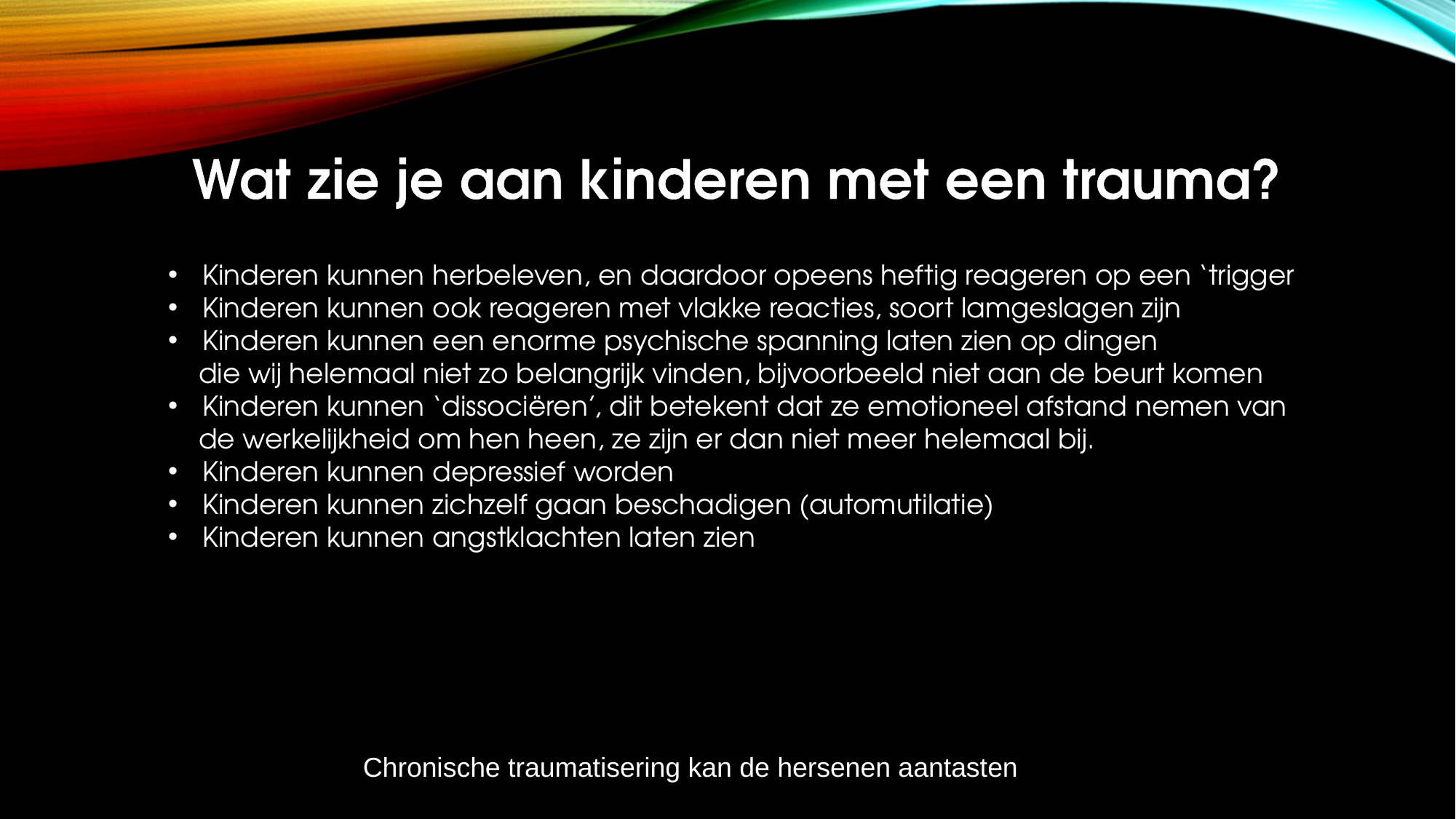

Wat zie je aan kinderen met een trauma?
Kinderen kunnen herbeleven, en daardoor opeens heftig reageren op een ‘trigger
Kinderen kunnen ook reageren met vlakke reacties, soort lamgeslagen zijn
Kinderen kunnen een enorme psychische spanning laten zien op dingen
    die wij helemaal niet zo belangrijk vinden, bijvoorbeeld niet aan de beurt komen
Kinderen kunnen ‘dissociëren’, dit betekent dat ze emotioneel afstand nemen van
    de werkelijkheid om hen heen, ze zijn er dan niet meer helemaal bij.
Kinderen kunnen depressief worden
Kinderen kunnen zichzelf gaan beschadigen (automutilatie)
Kinderen kunnen angstklachten laten zien

Chronische traumatisering kan de hersenen aantasten